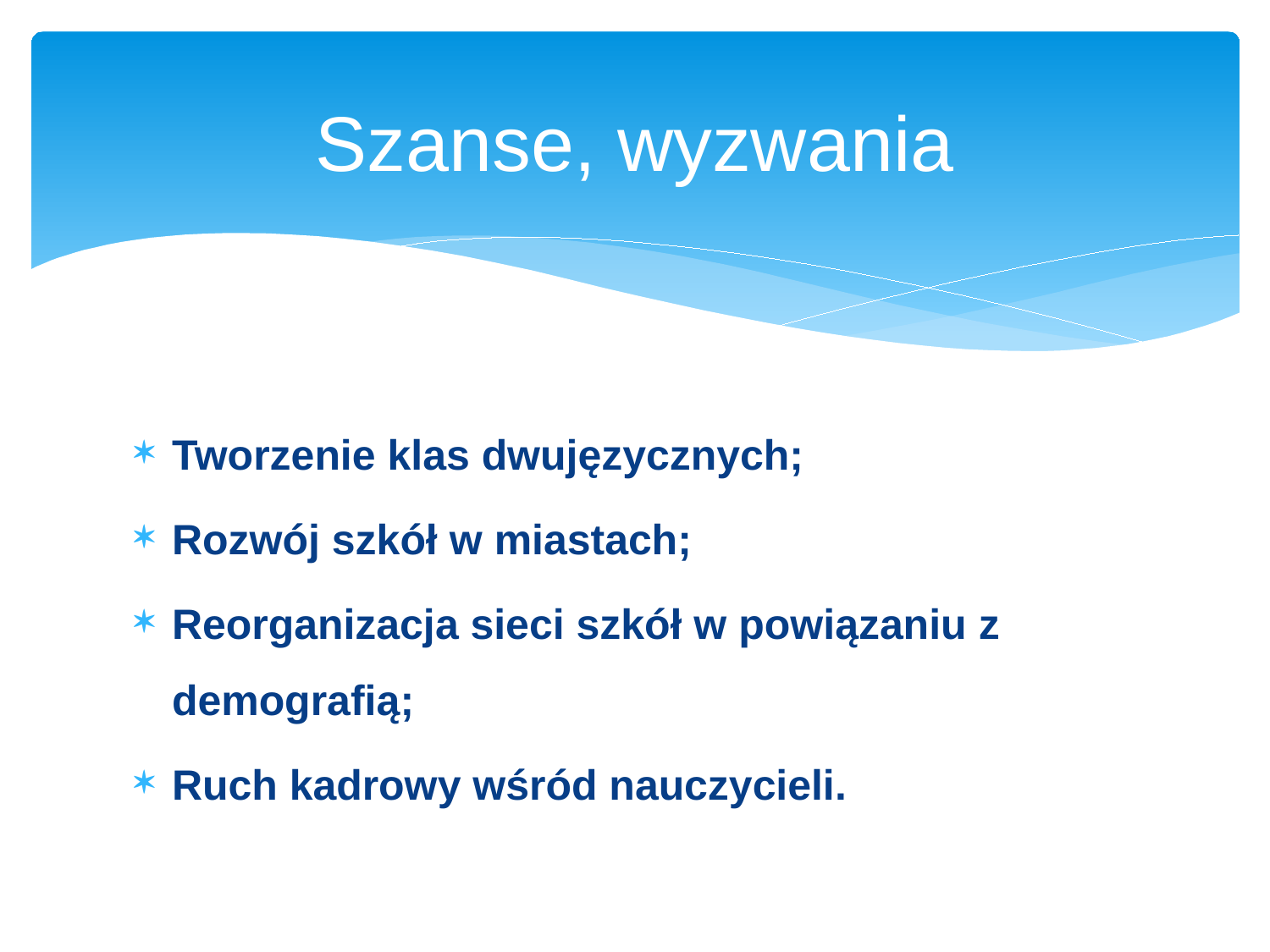

# Szanse, wyzwania
Tworzenie klas dwujęzycznych;
Rozwój szkół w miastach;
Reorganizacja sieci szkół w powiązaniu z demografią;
Ruch kadrowy wśród nauczycieli.